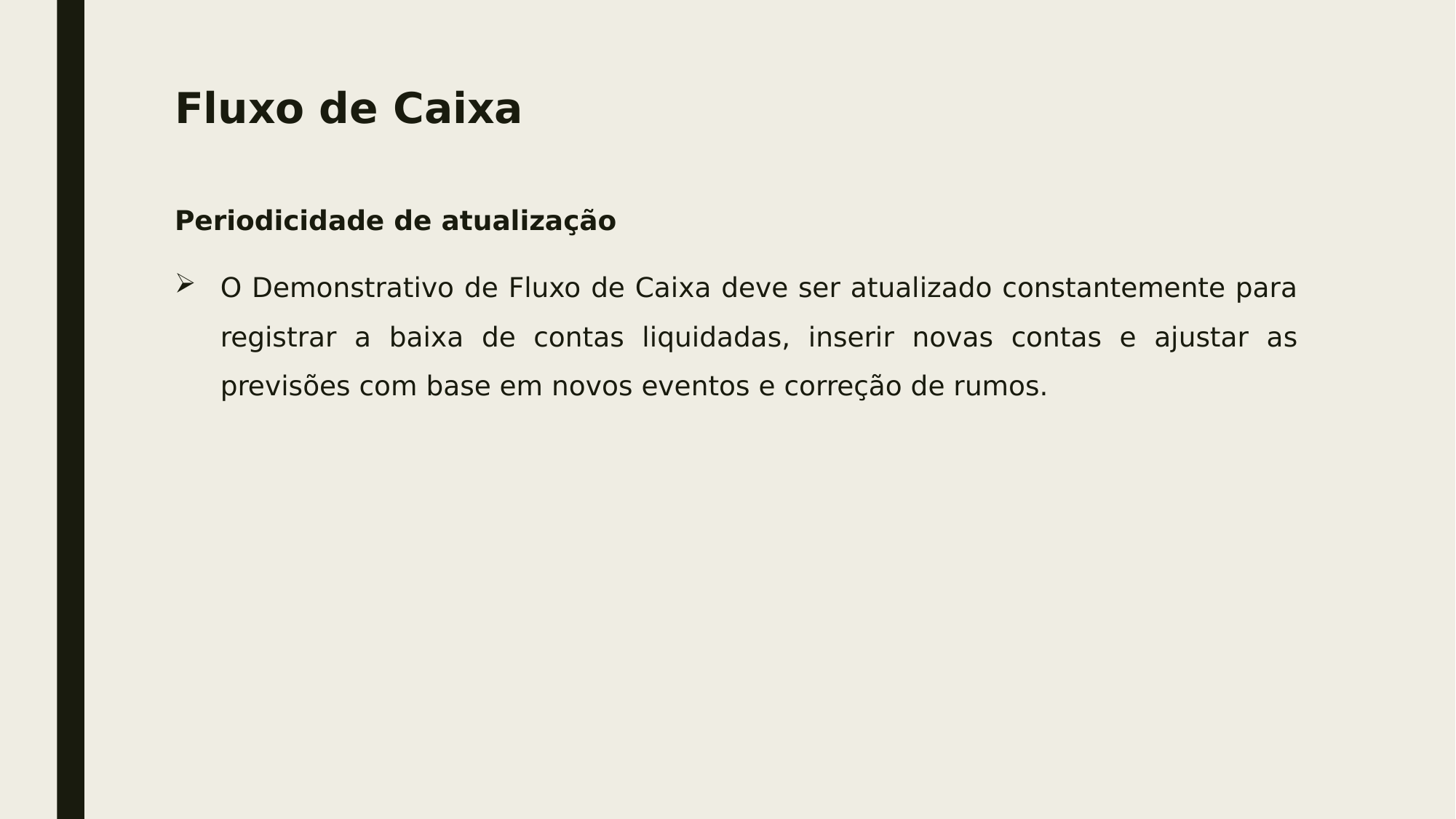

# Fluxo de Caixa
Periodicidade de atualização
O Demonstrativo de Fluxo de Caixa deve ser atualizado constantemente para registrar a baixa de contas liquidadas, inserir novas contas e ajustar as previsões com base em novos eventos e correção de rumos.